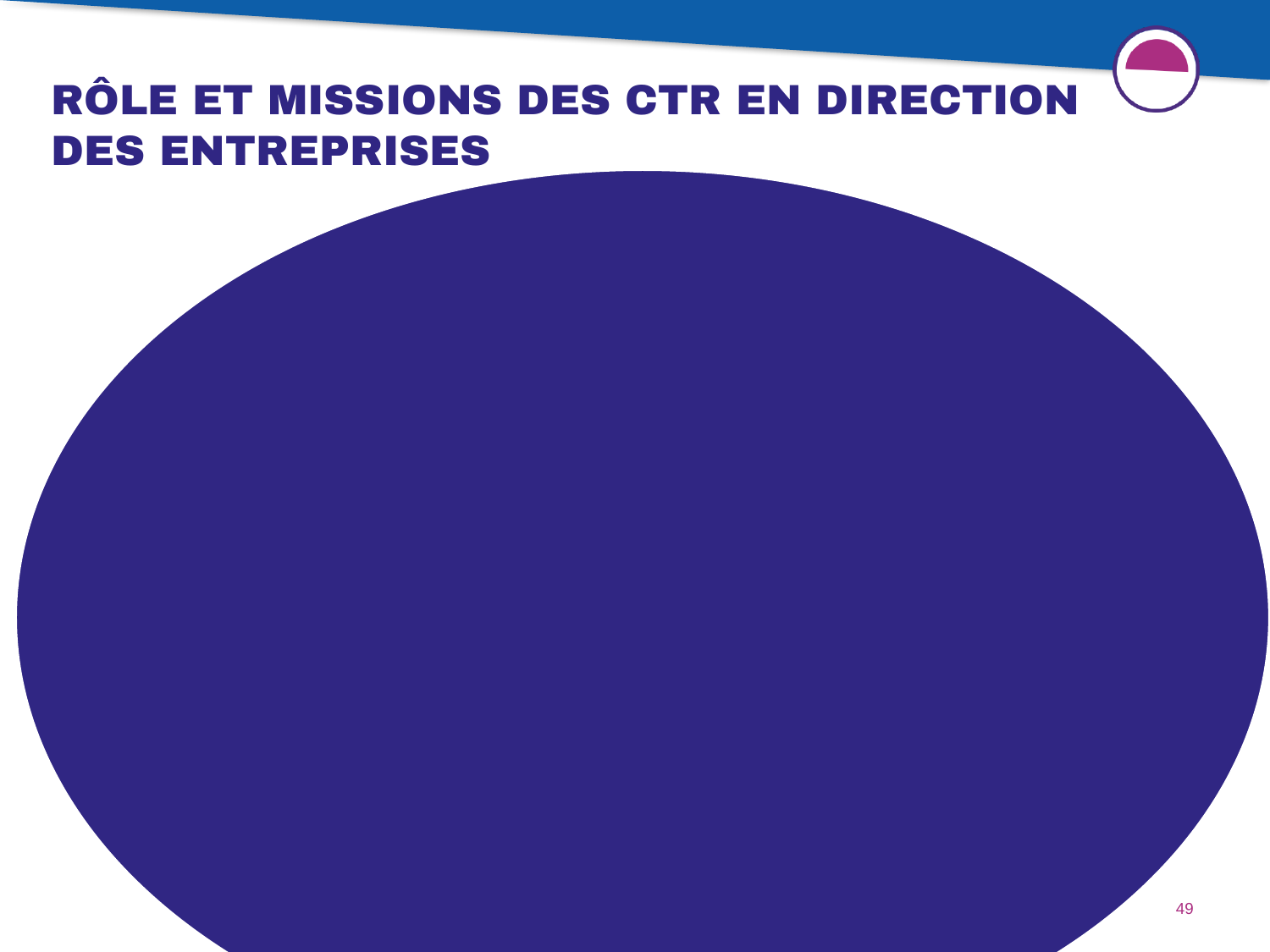

# Rôle et missions des ctr en direction des entreprises

49